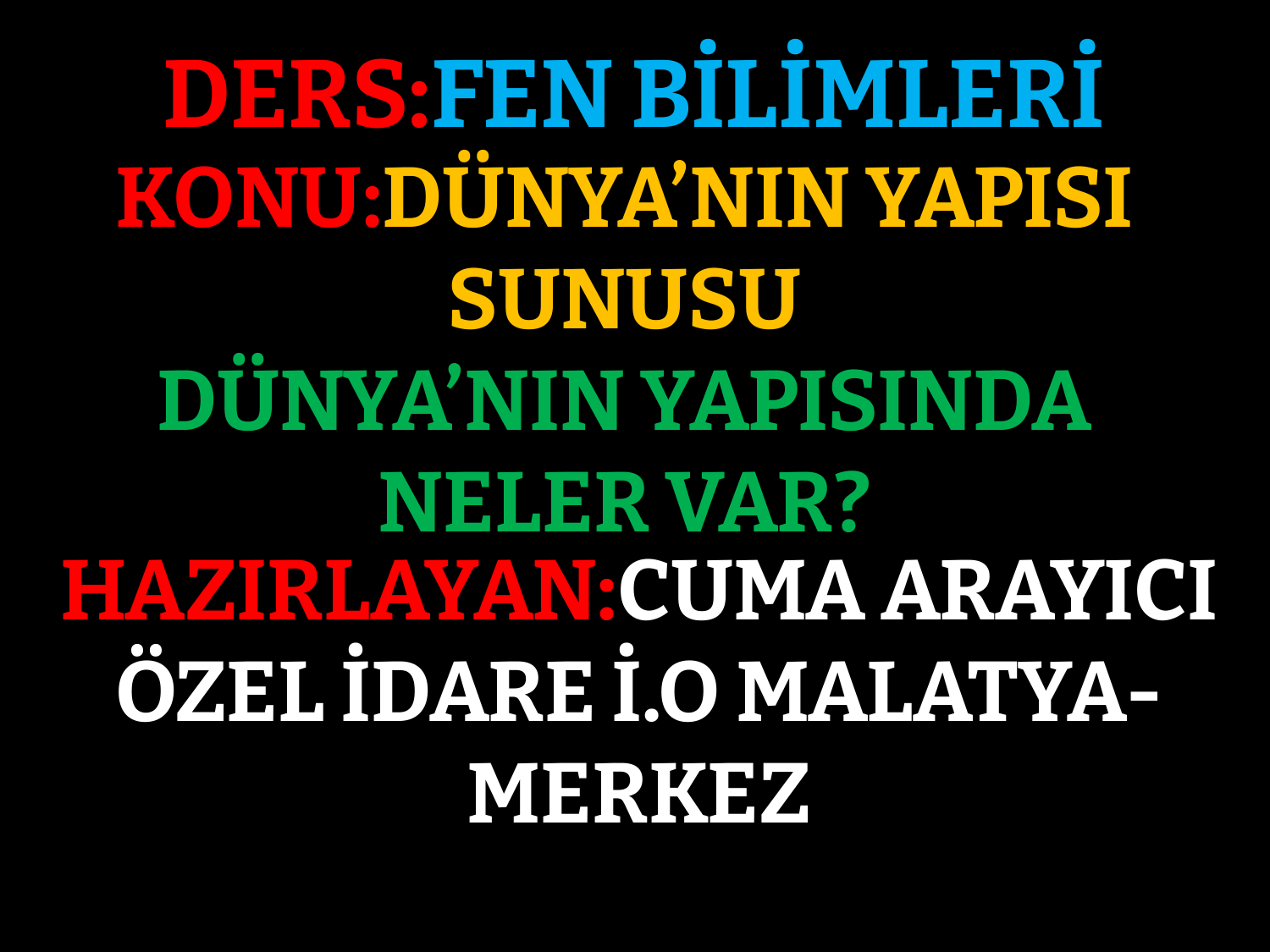

DERS:FEN BİLİMLERİ
KONU:DÜNYA’NIN YAPISI SUNUSU
DÜNYA’NIN YAPISINDA NELER VAR?
HAZIRLAYAN:CUMA ARAYICI
ÖZEL İDARE İ.O MALATYA-MERKEZ